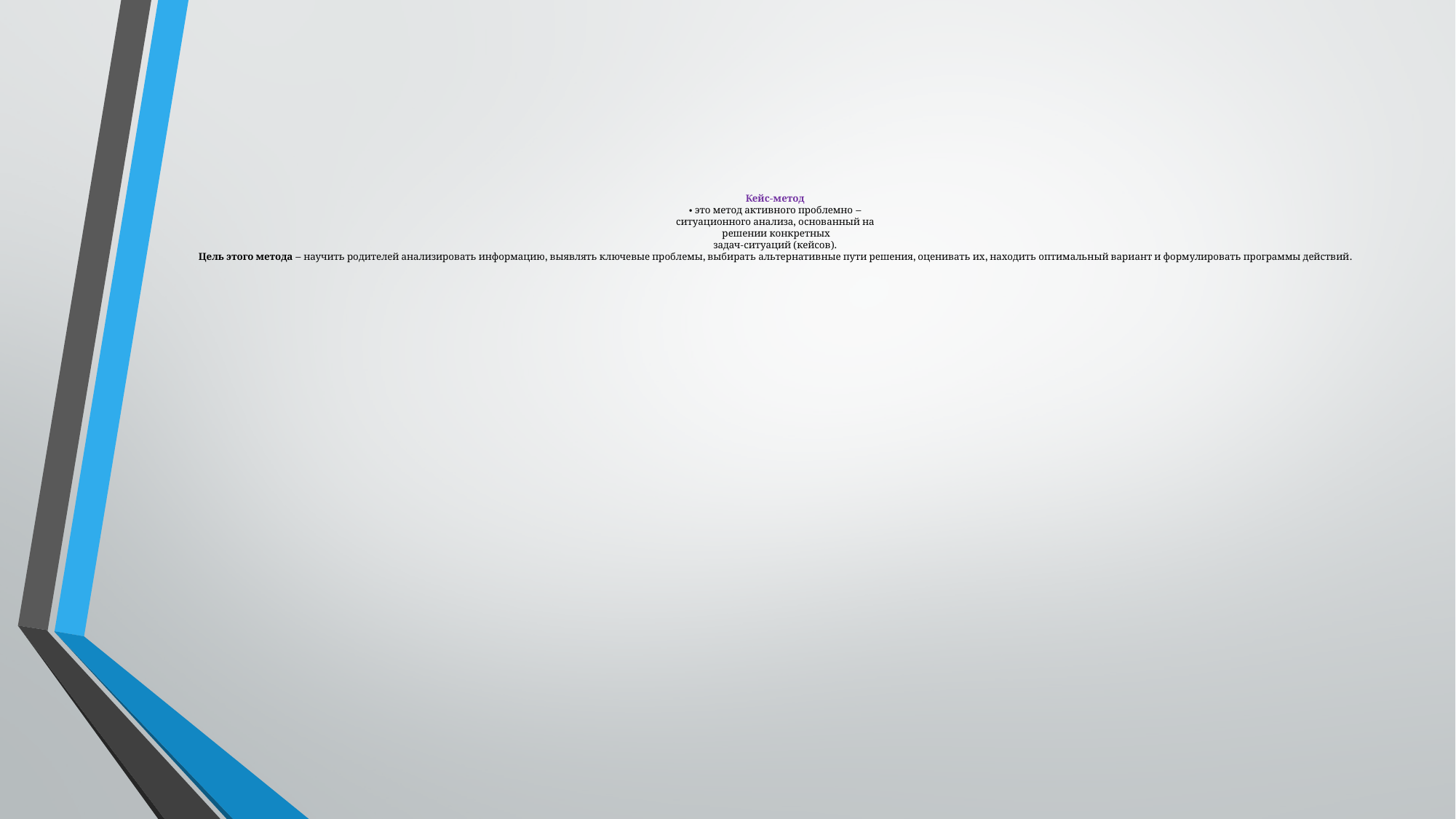

# Кейс-метод • это метод активного проблемно – ситуационного анализа, основанный на решении конкретных задач-ситуаций (кейсов). Цель этого метода – научить родителей анализировать информацию, выявлять ключевые проблемы, выбирать альтернативные пути решения, оценивать их, находить оптимальный вариант и формулировать программы действий.